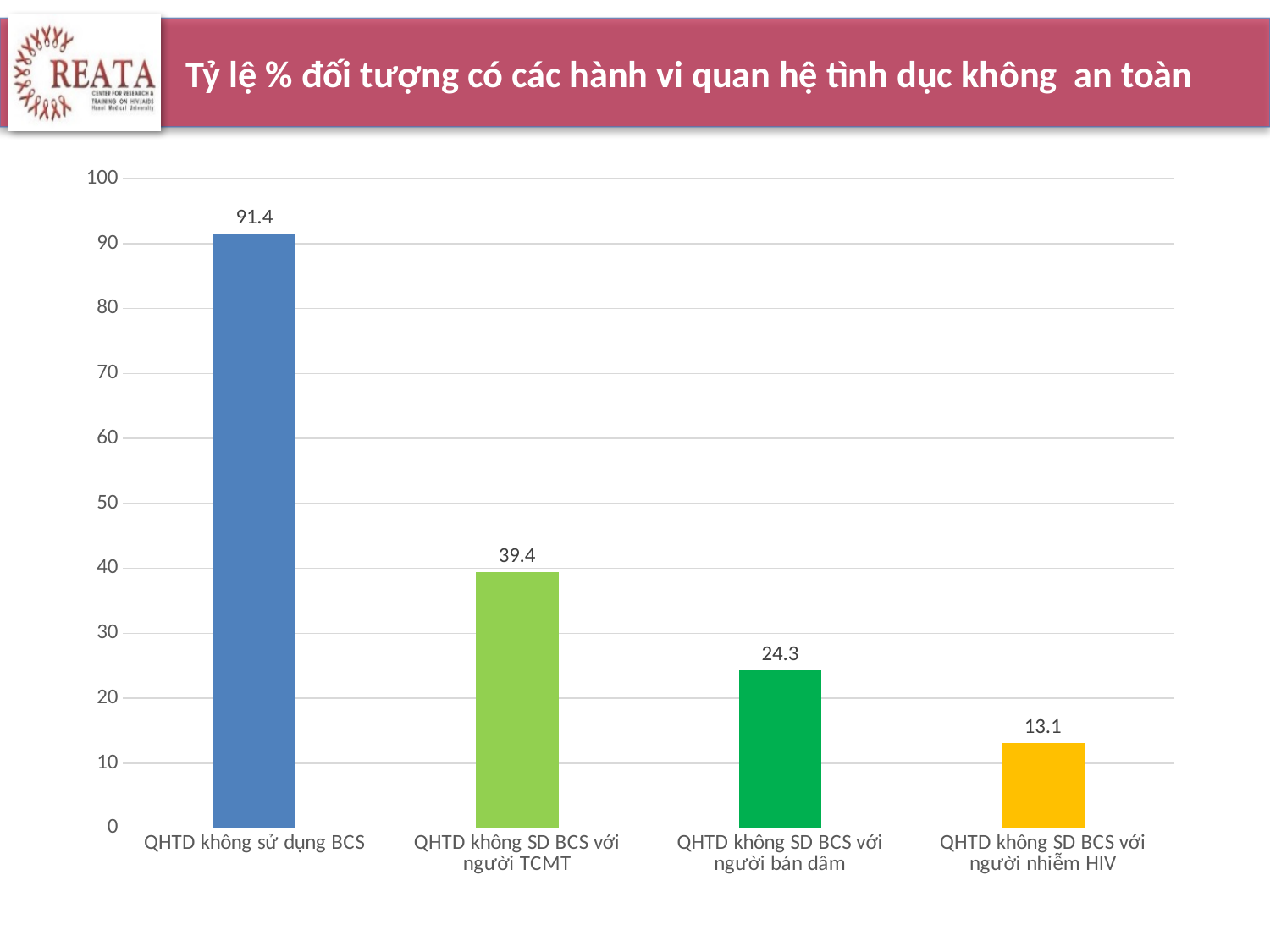

# Tỷ lệ % đối tượng có các hành vi quan hệ tình dục không  an toàn

### Chart

| Category | Các hành vi QHTD không an toàn |
|---|---|
| QHTD không sử dụng BCS | 91.4 |
| QHTD không SD BCS với người TCMT | 39.4 |
| QHTD không SD BCS với người bán dâm | 24.3 |
| QHTD không SD BCS với người nhiễm HIV | 13.1 |